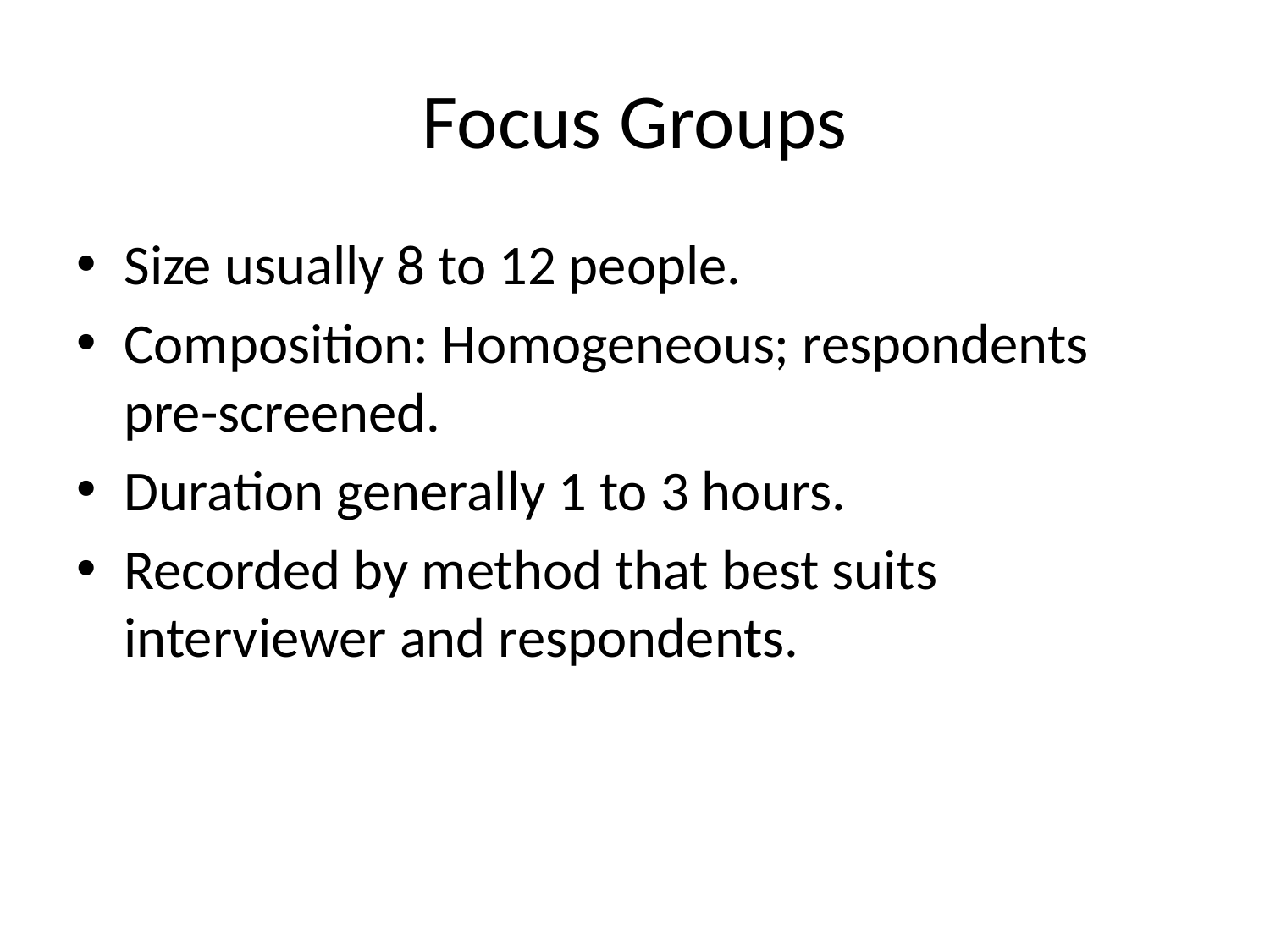

# Focus Groups
Size usually 8 to 12 people.
Composition: Homogeneous; respondents pre-screened.
Duration generally 1 to 3 hours.
Recorded by method that best suits interviewer and respondents.